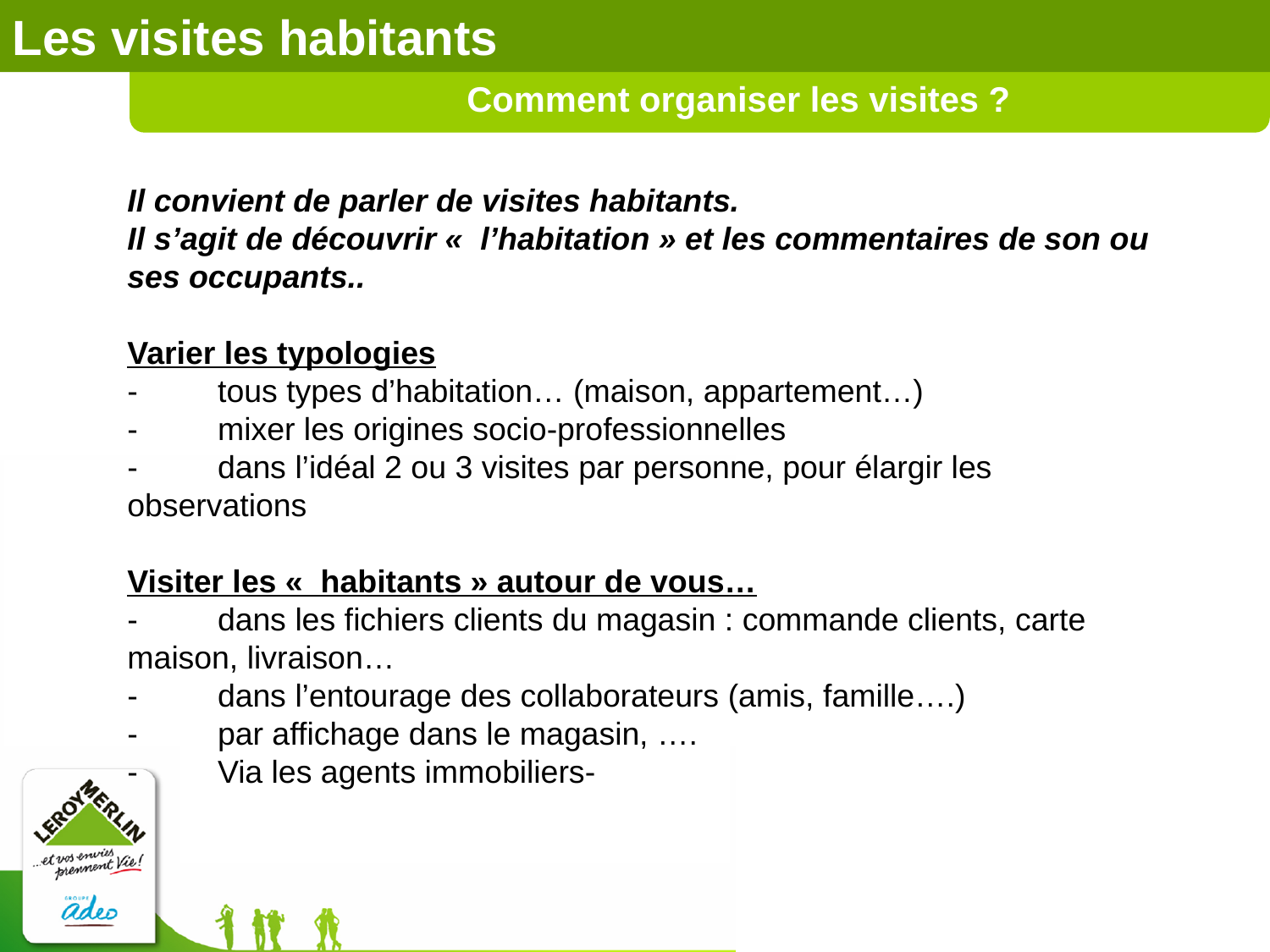

Les visites habitants

Comment organiser les visites ?

Il convient de parler de visites habitants.
Il s’agit de découvrir «  l’habitation » et les commentaires de son ou ses occupants..

Varier les typologies
-         tous types d’habitation… (maison, appartement…)
-         mixer les origines socio-professionnelles
-         dans l’idéal 2 ou 3 visites par personne, pour élargir les observations

Visiter les «  habitants » autour de vous…
-         dans les fichiers clients du magasin : commande clients, carte maison, livraison…
-         dans l’entourage des collaborateurs (amis, famille….)
-         par affichage dans le magasin, ….
-         Via les agents immobiliers-